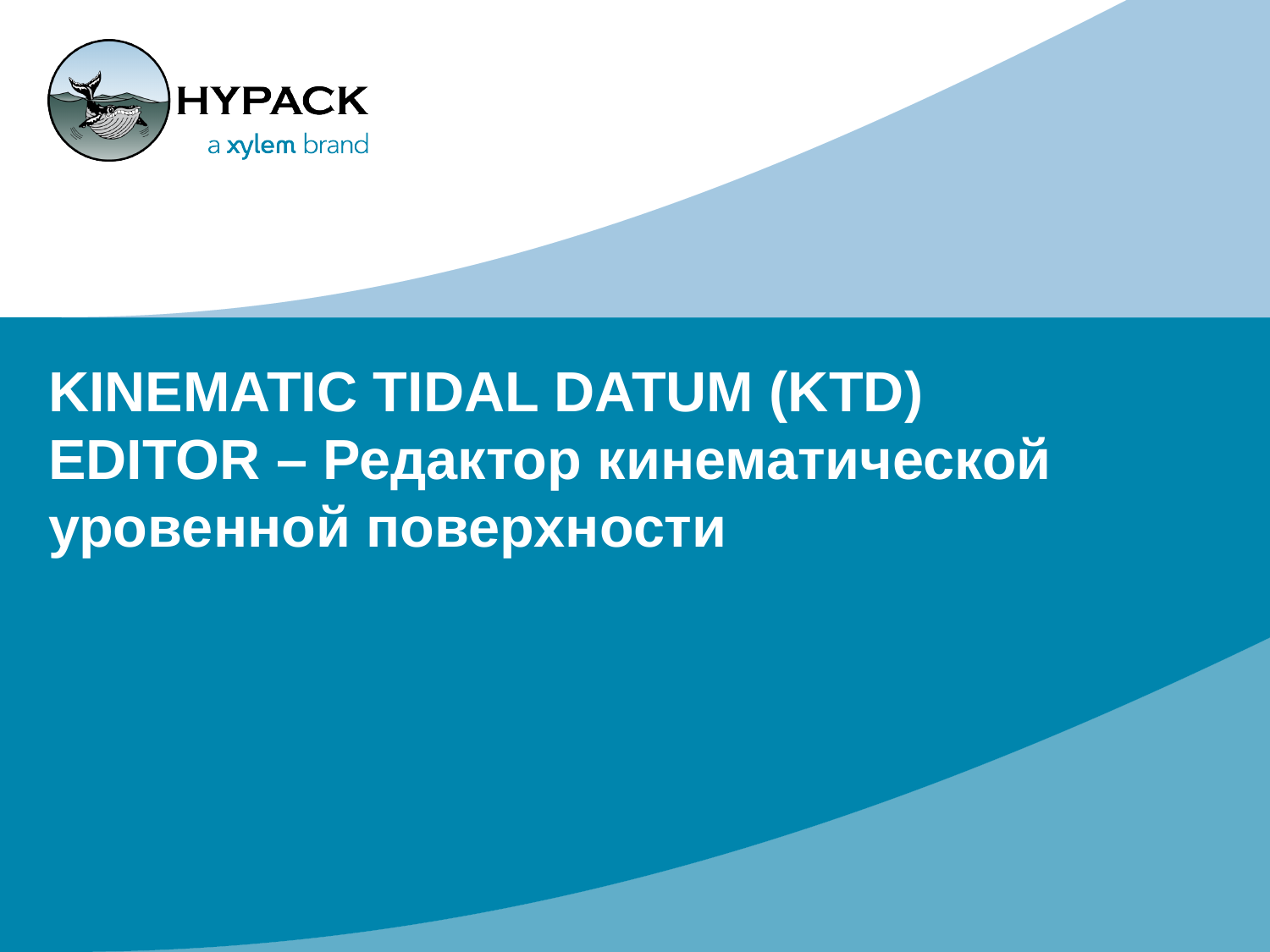

# KINEMATIC TIDAL DATUM (KTD) EDITOR – Редактор кинематической уровенной поверхности